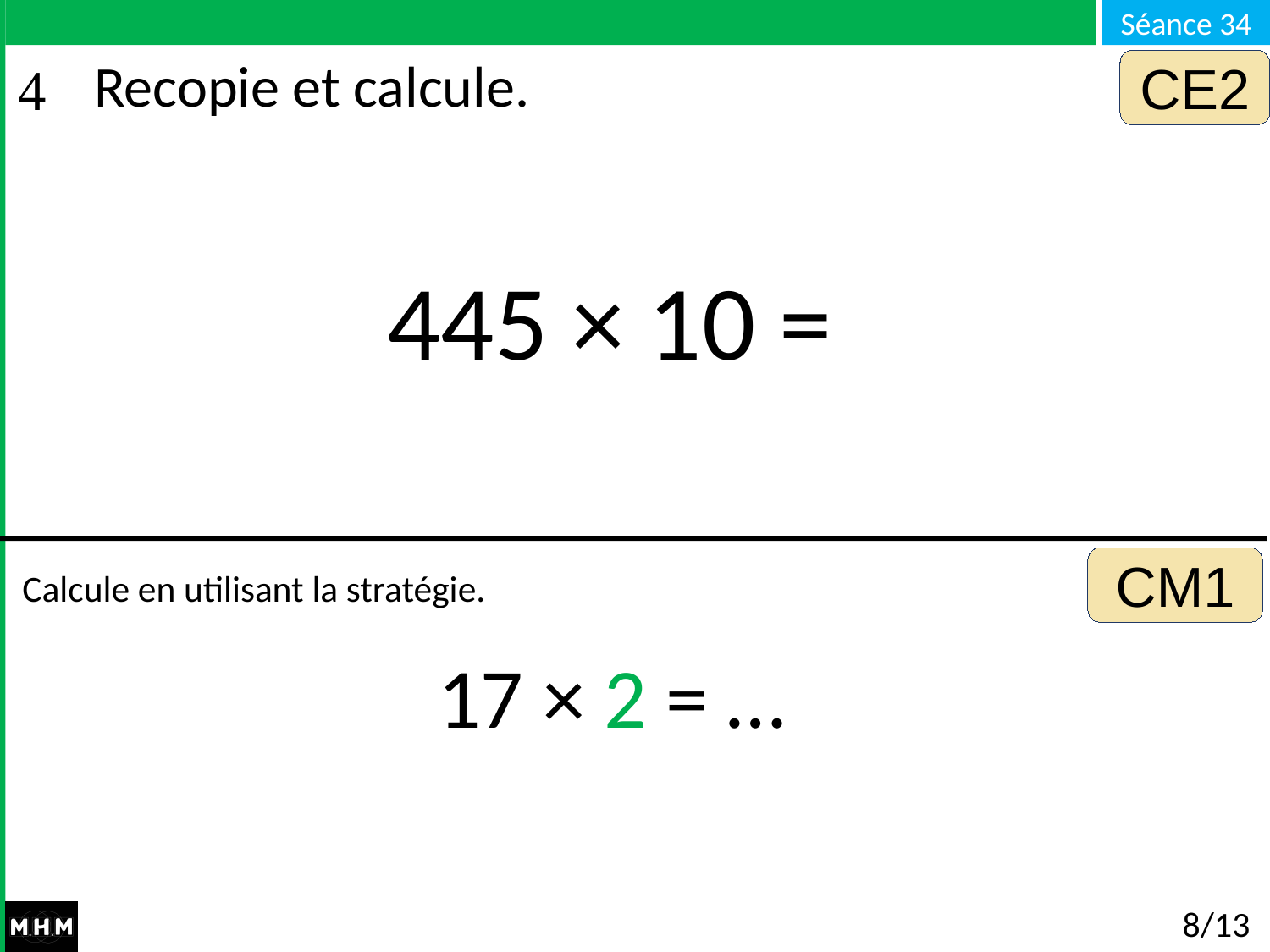

CE2
# Recopie et calcule.
445 × 10 =

CM1
Calcule en utilisant la stratégie.
17 × 2 = …
8/13